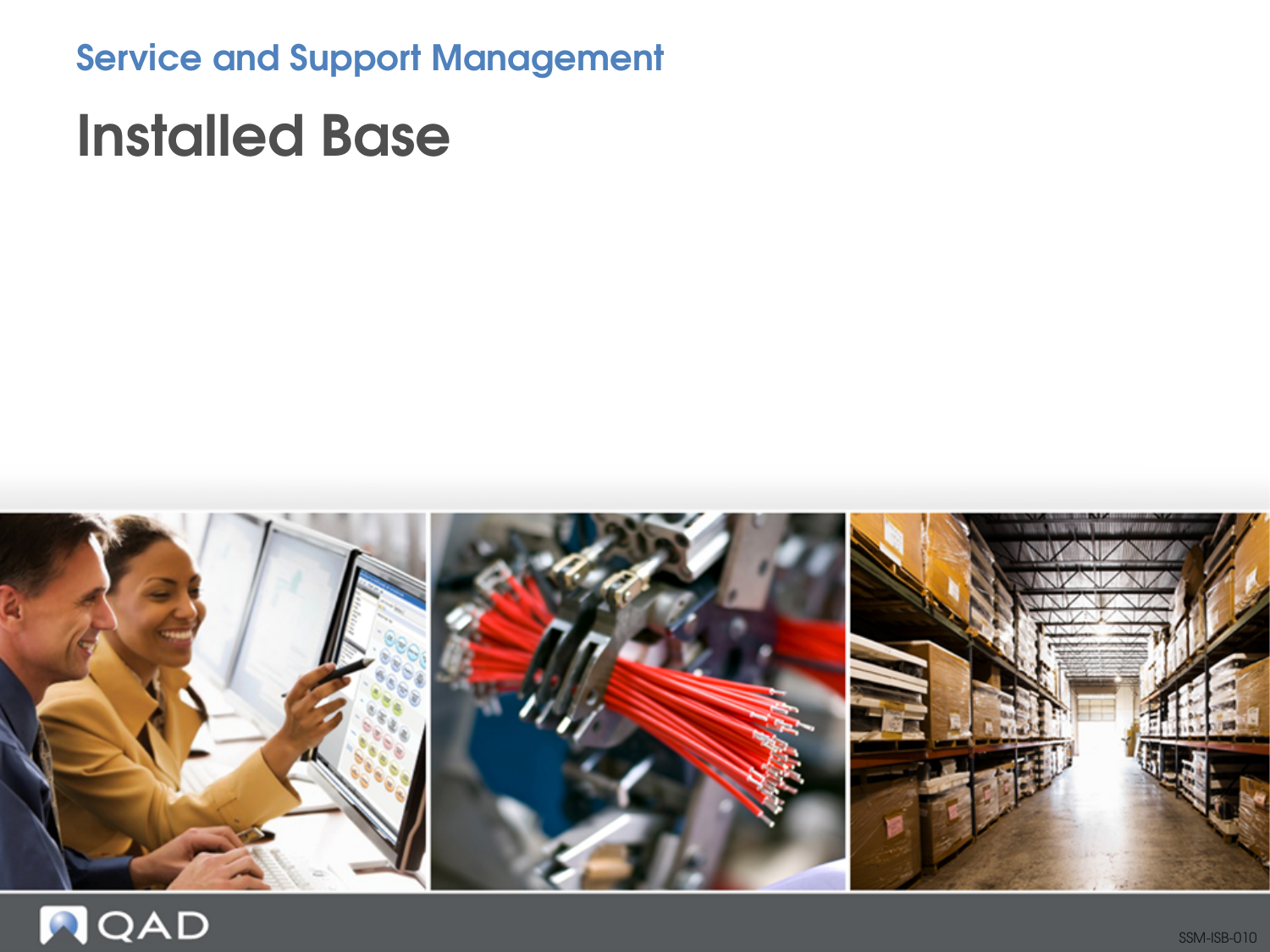

Service and Support Management
# Installed Base

SSM-ISB-010